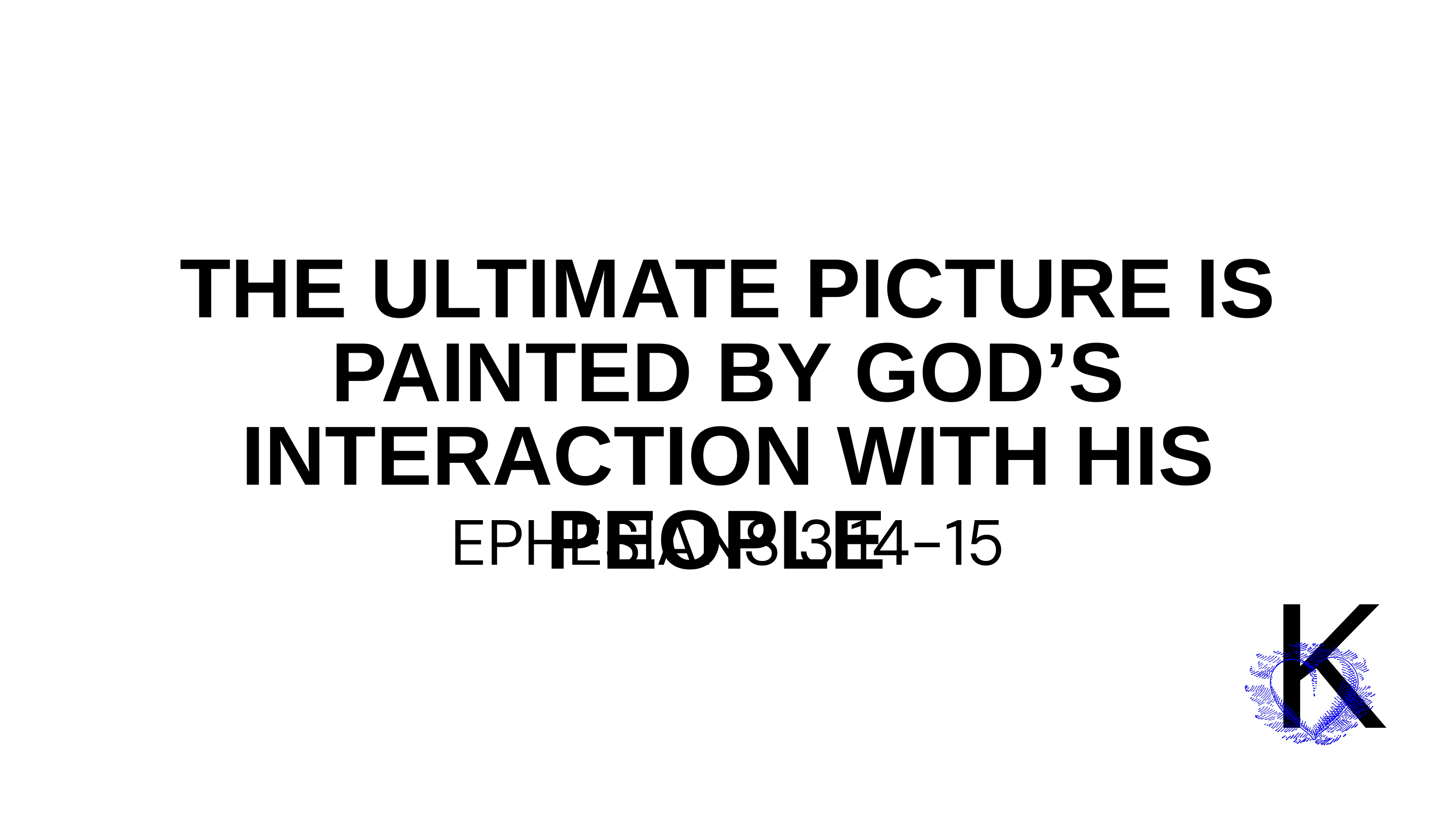

THE ULTIMATE PICTURE IS PAINTED BY GOD’S INTERACTION WITH HIS PEOPLE
EPHESIANS 3:14-15
K